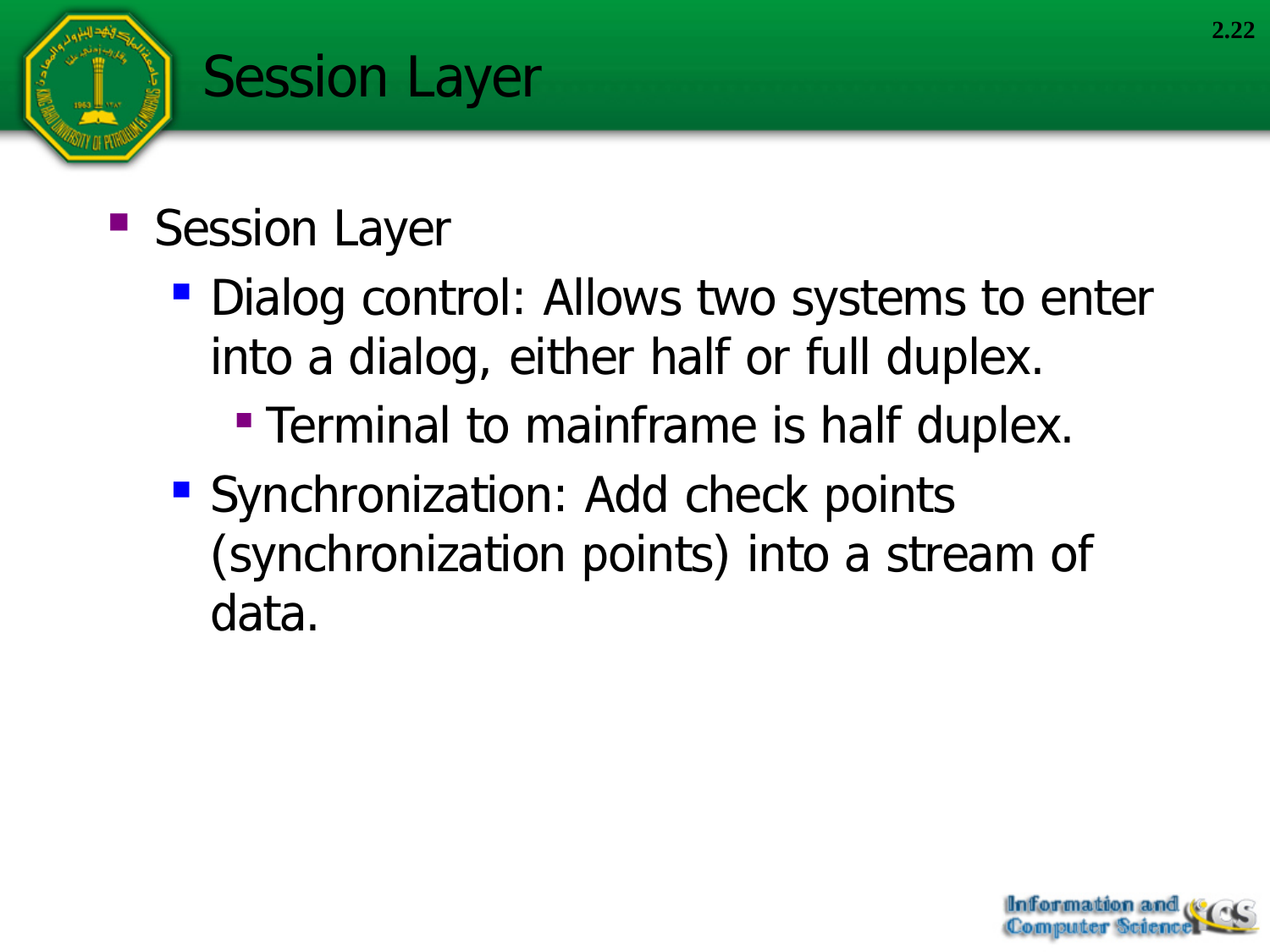

2.22
# Session Layer
Session Layer
Dialog control: Allows two systems to enter into a dialog, either half or full duplex.
Terminal to mainframe is half duplex.
Synchronization: Add check points (synchronization points) into a stream of data.